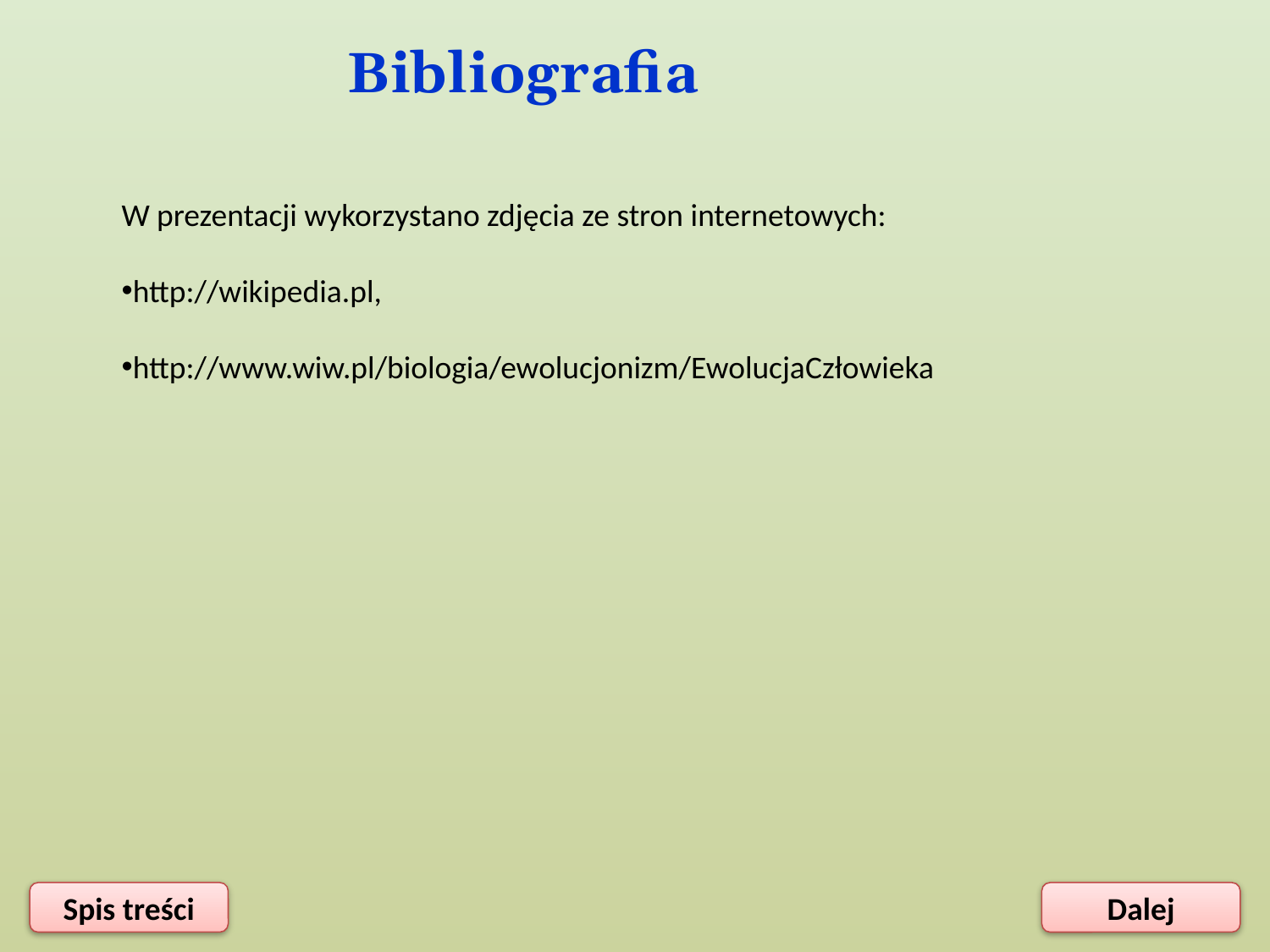

Bibliografia
W prezentacji wykorzystano zdjęcia ze stron internetowych:

http://wikipedia.pl,

http://www.wiw.pl/biologia/ewolucjonizm/EwolucjaCzłowieka

Autor: Elżbieta Jarębska
Spis treści
Dalej